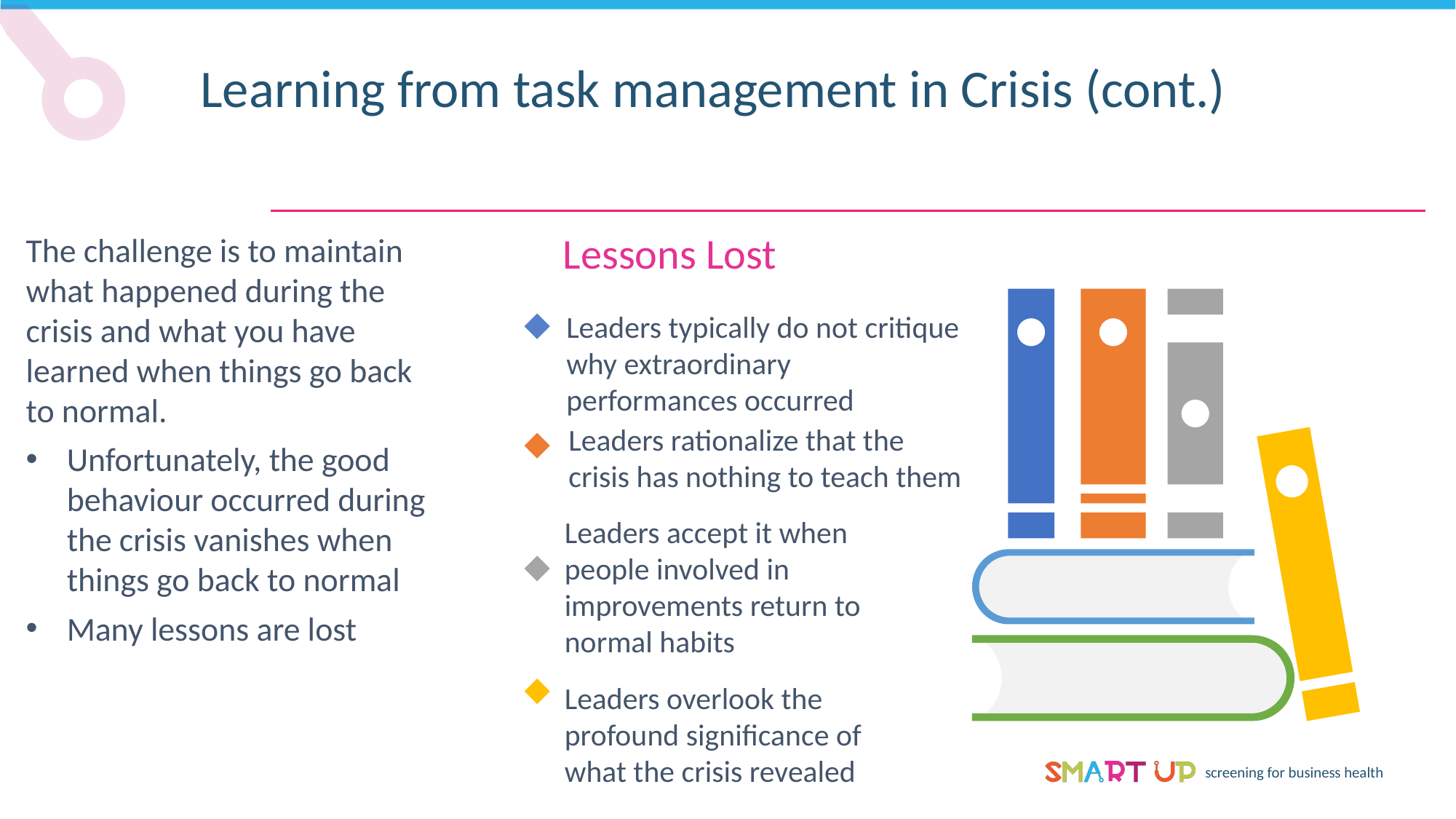

Learning from task management in Crisis (cont.)
Lessons Lost
The challenge is to maintain what happened during the crisis and what you have learned when things go back to normal.
Unfortunately, the good behaviour occurred during the crisis vanishes when things go back to normal
Many lessons are lost

Leaders typically do not critique why extraordinary performances occurred

Leaders rationalize that the crisis has nothing to teach them

Leaders accept it when people involved in improvements return to normal habits

Leaders overlook the profound significance of what the crisis revealed